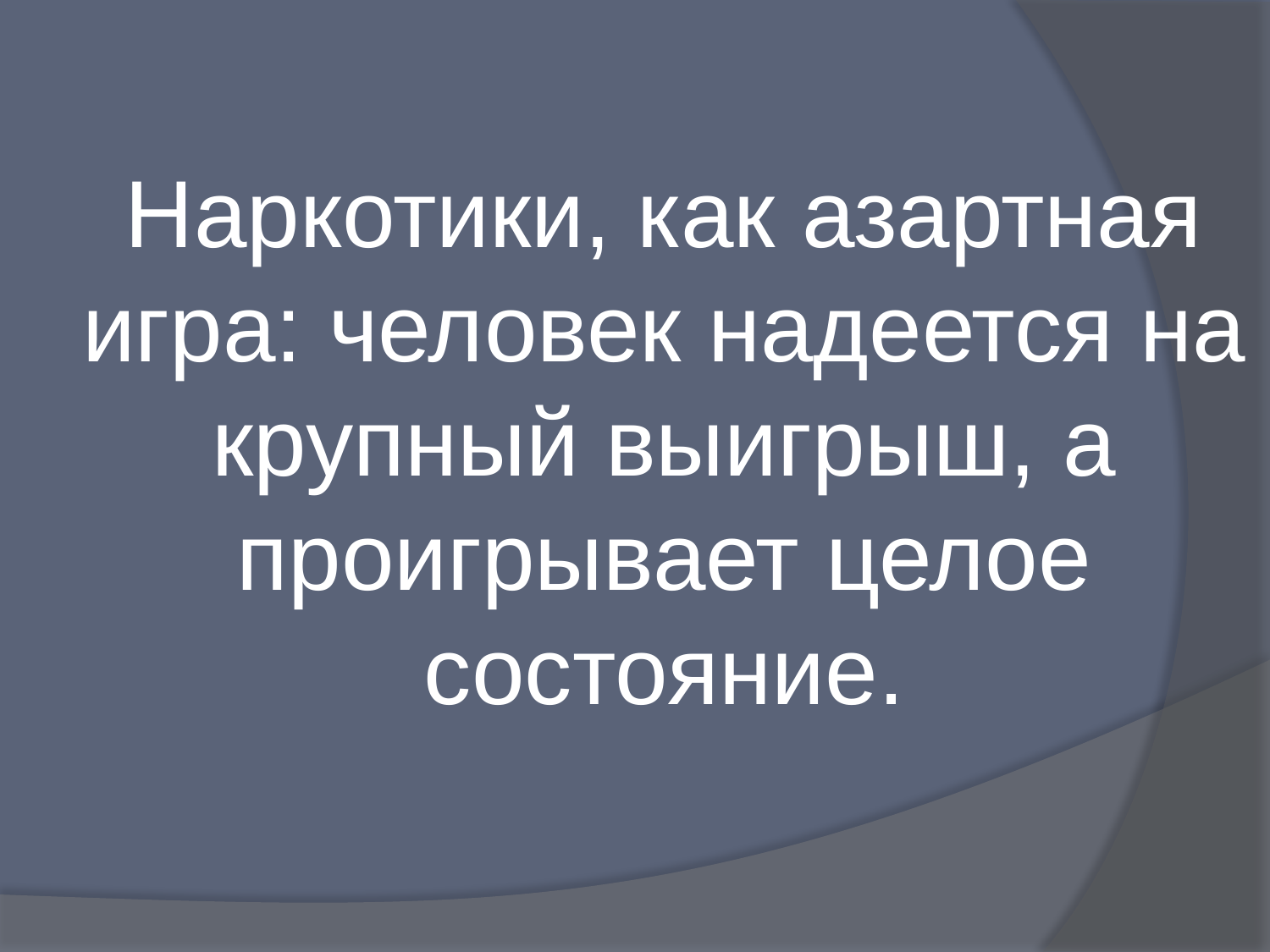

Наркотики, как азартная игра: человек надеется на крупный выигрыш, а проигрывает целое состояние.